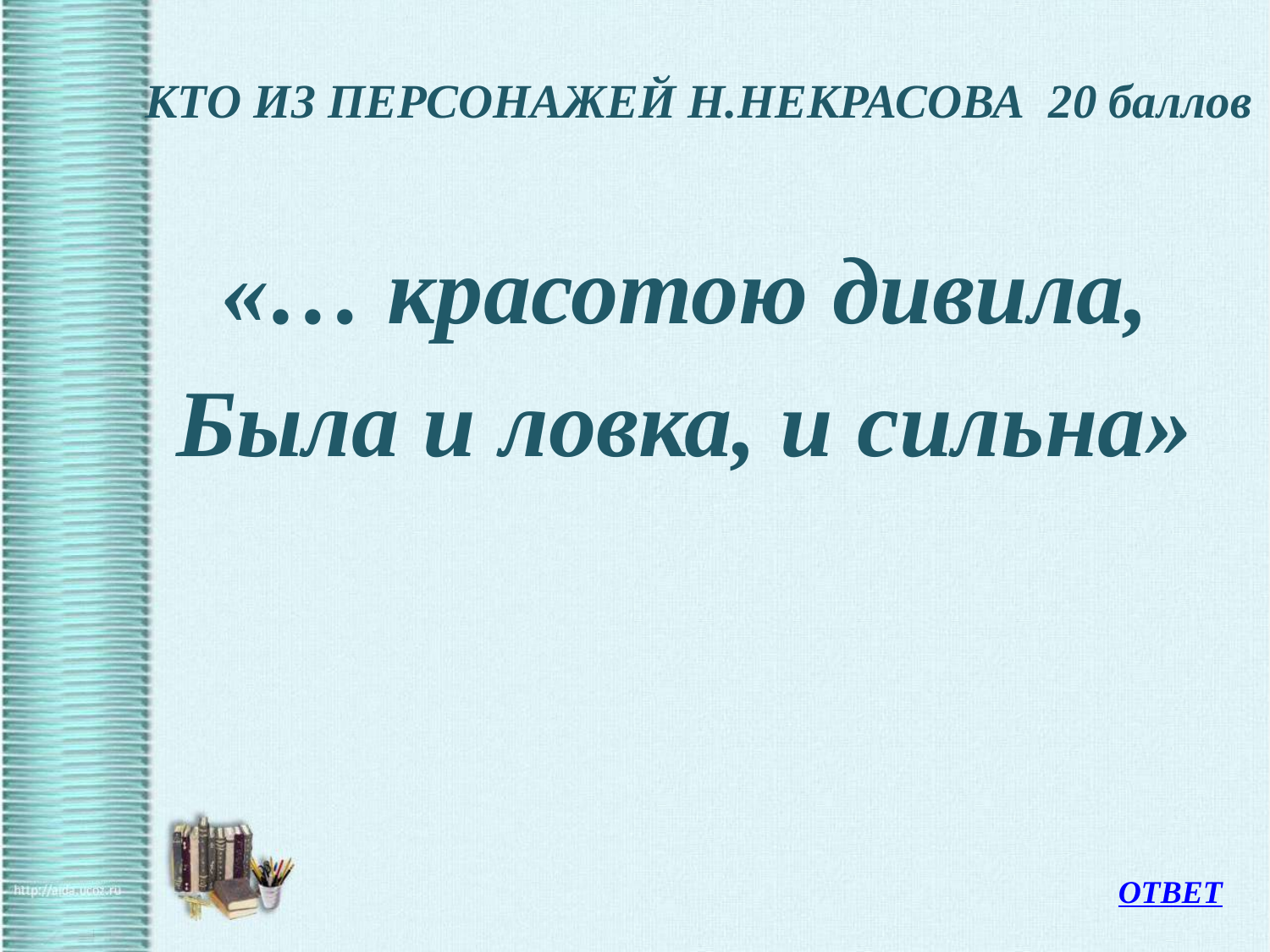

# КТО ИЗ ПЕРСОНАЖЕЙ Н.НЕКРАСОВА  20 баллов
«… красотою дивила,
Была и ловка, и сильна»
ОТВЕТ